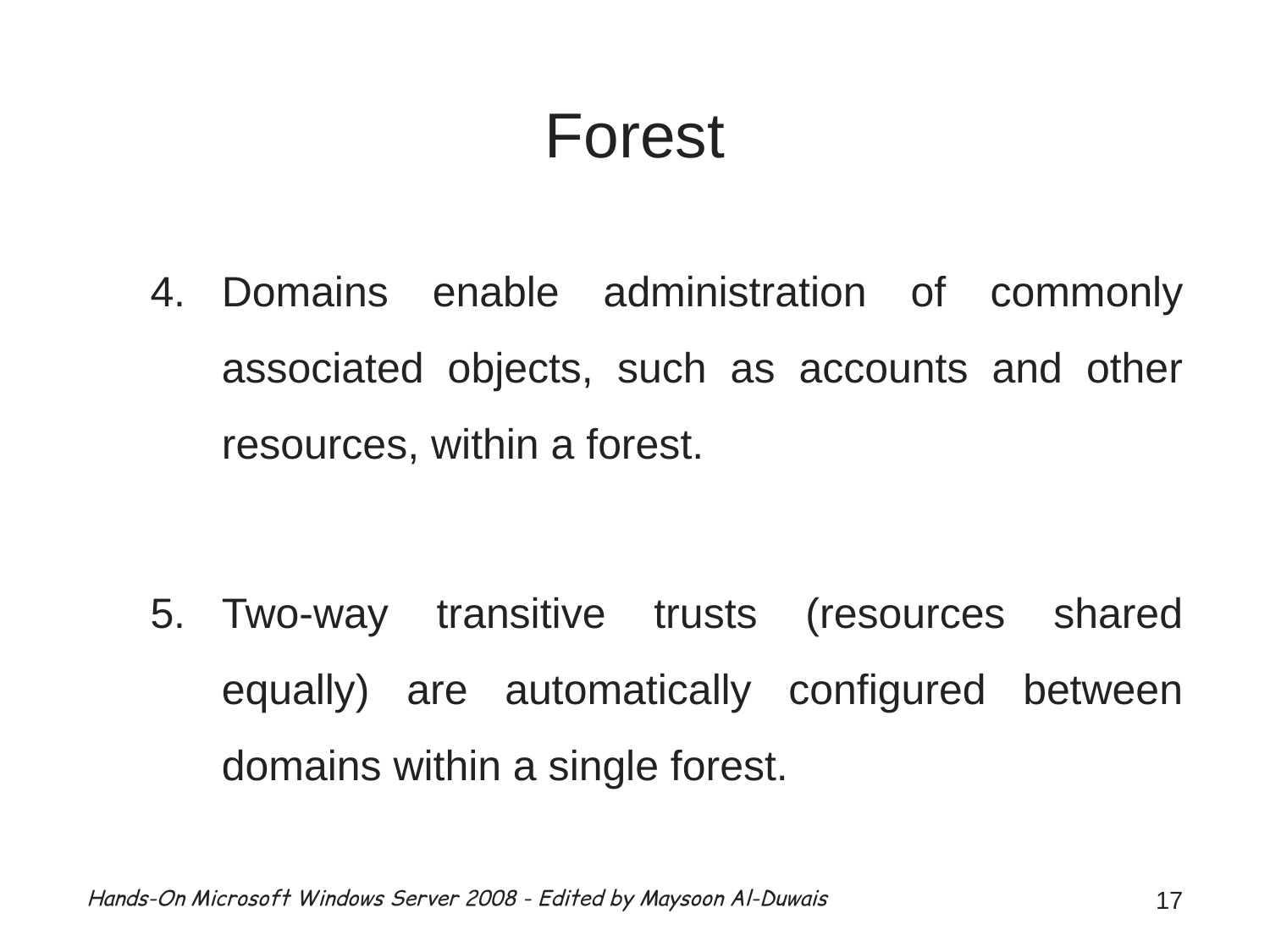

# Forest
Domains enable administration of commonly associated objects, such as accounts and other resources, within a forest.

Two-way transitive trusts (resources shared equally) are automatically configured between domains within a single forest.

Hands-On Microsoft Windows Server 2008 - Edited by Maysoon Al-Duwais
17